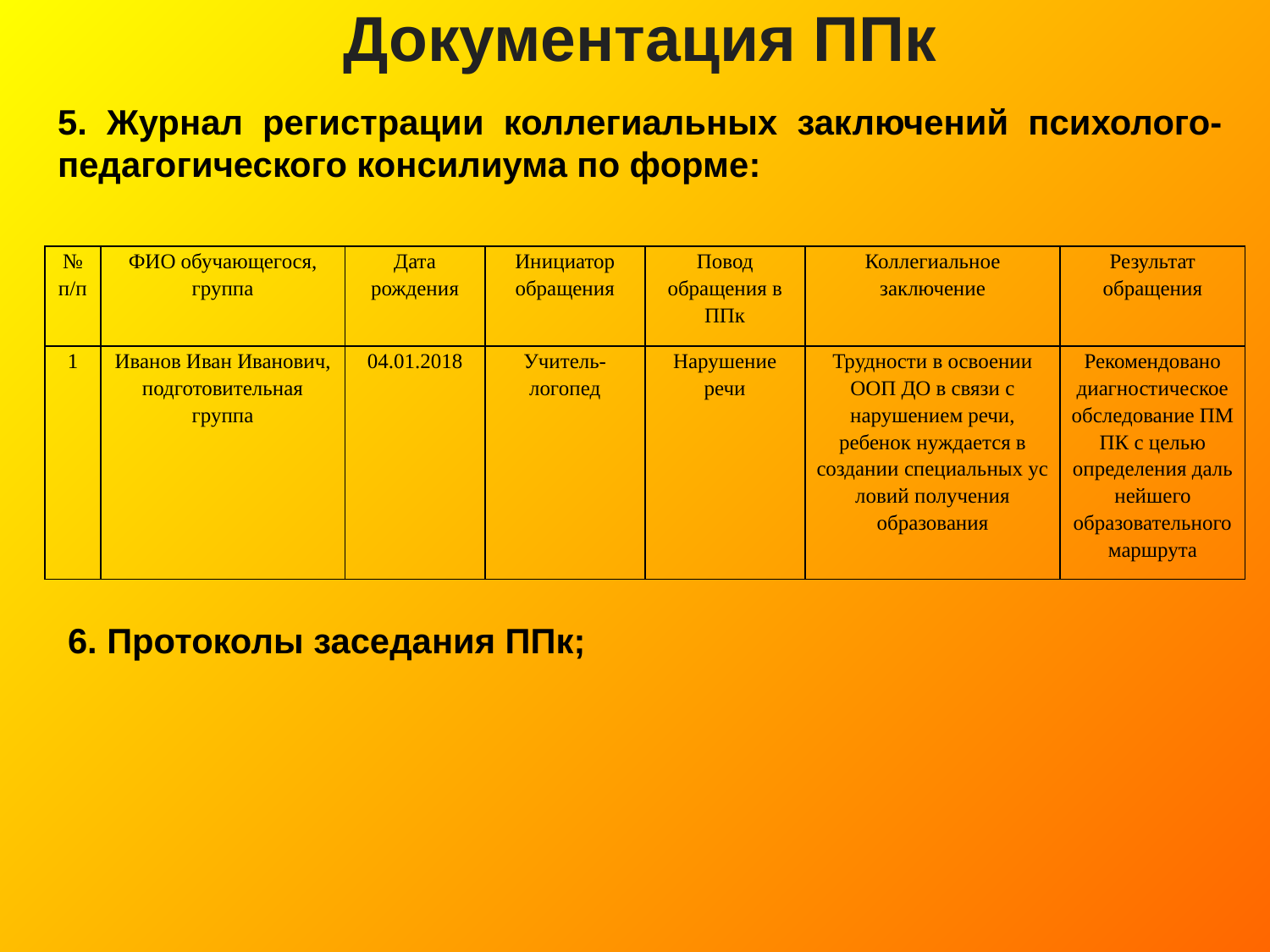

Документация ППк

5. Журнал регистрации коллегиальных заключений психолого-педагогического консилиума по форме:

| № п/п | ФИО обучающегося, группа | Дата рождения | Инициатор обращения | Повод обращения в ППк | Коллегиальное заключение | Результат обращения |
| --- | --- | --- | --- | --- | --- | --- |
| 1 | Иванов Иван Иванович, подготовительная группа | 04.01.2018 | Учитель-логопед | Нарушение речи | Трудности в освоении ООП ДО в связи с нарушением речи, ребенок нуждается в создании специальных условий получения образования | Рекомендовано диагностическое обследование ПМПК с целью определения дальнейшего образовательного маршрута |

6. Протоколы заседания ППк;